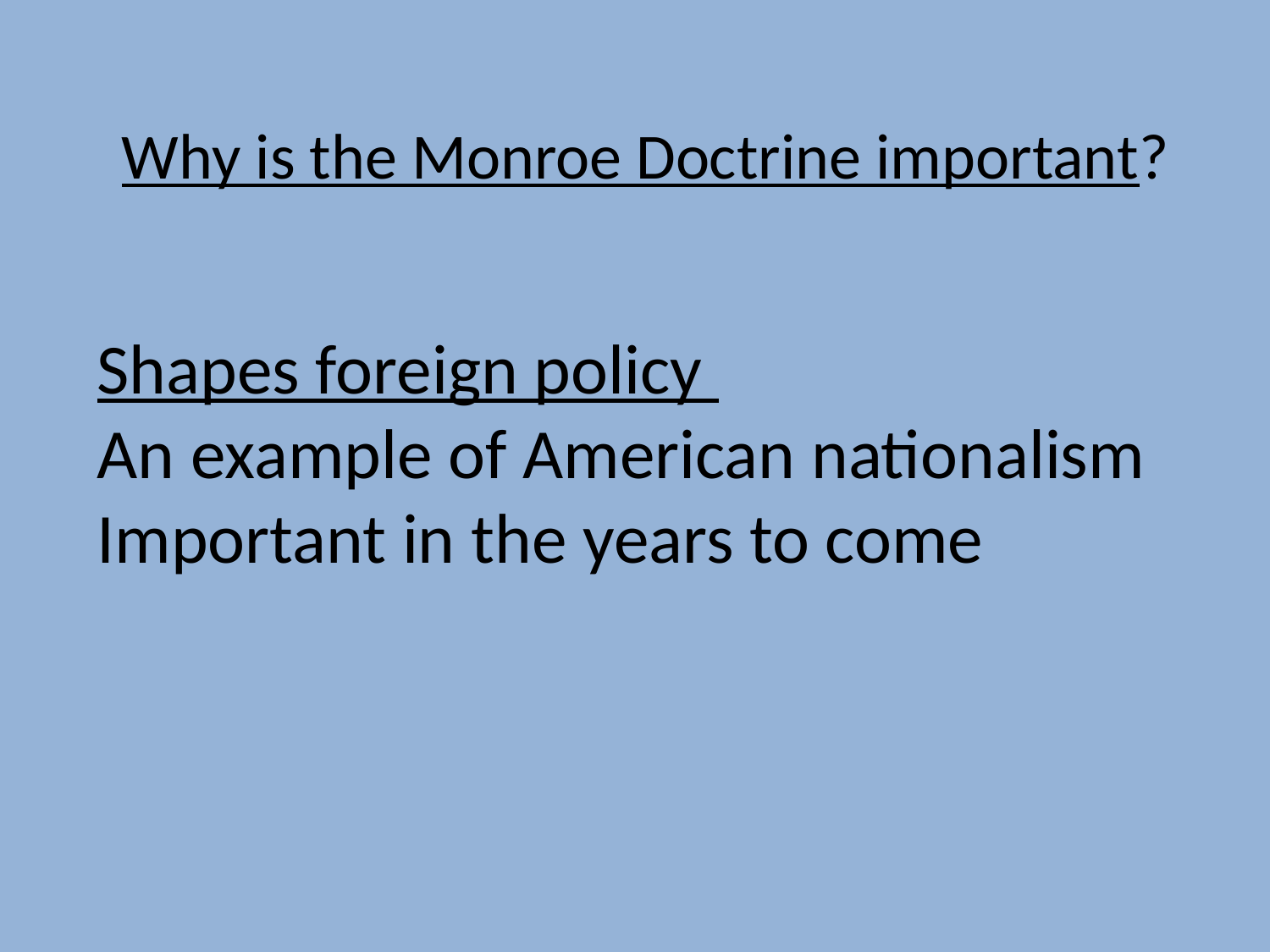

# Why is the Monroe Doctrine important?
Shapes foreign policy
An example of American nationalism
Important in the years to come